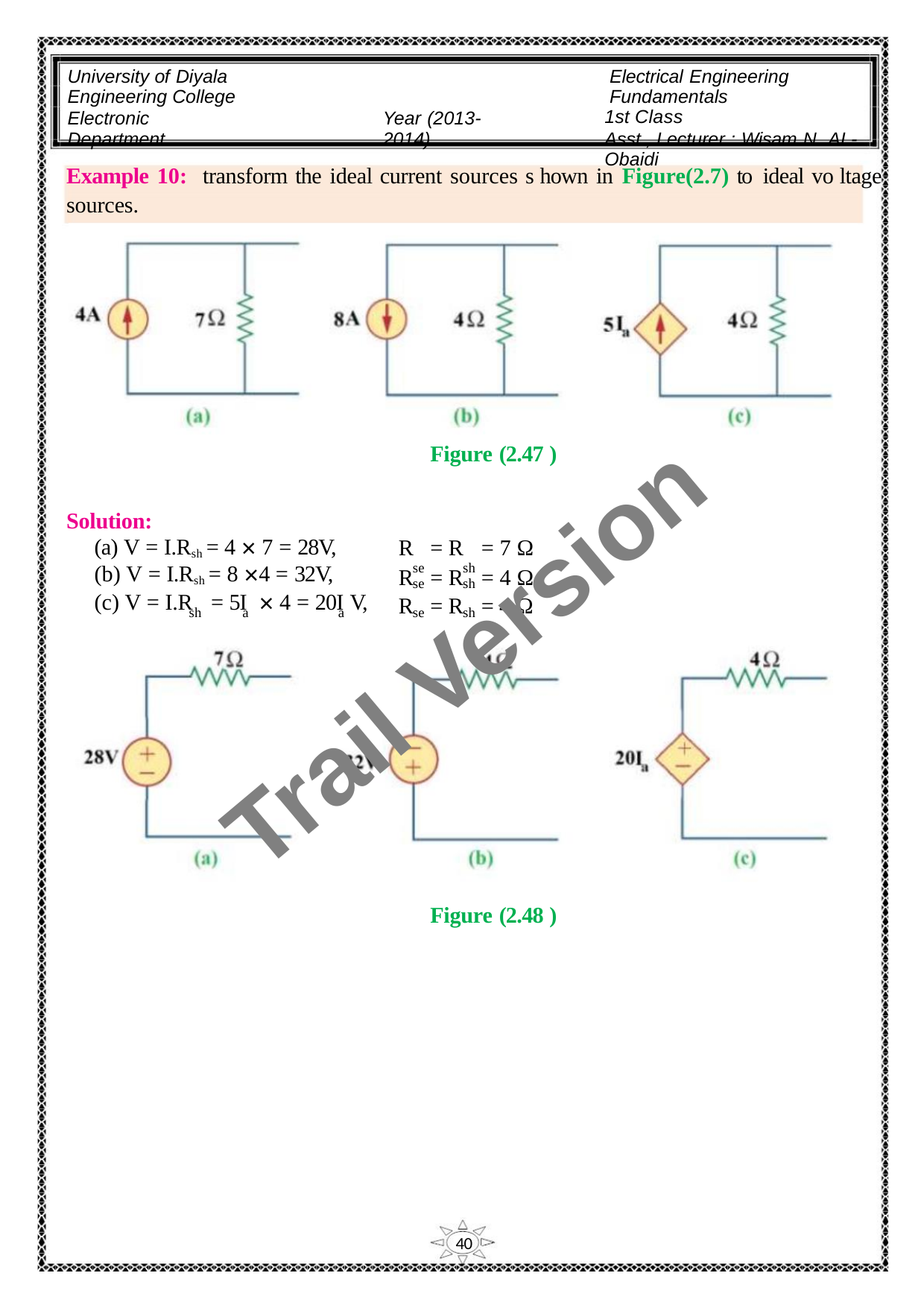

University of Diyala
Engineering College
Electronic Department
Electrical Engineering Fundamentals
1st Class
Asst., Lecturer : Wisam N. AL-Obaidi
Year (2013-2014)
Example 10: transform the ideal current sources s hown in Figure(2.7) to ideal vo ltage
sources.
Figure (2.47 )
Solution:
(a) V = I.Rsh = 4 × 7 = 28V,
(b) V = I.Rsh = 8 ×4 = 32V,
(c) V = I.R = 5I × 4 = 20I V,
R = R = 7 Ω
se sh
R = R = 4 Ω
se
sh
Trail Version
Trail Version
Trail Version
Trail Version
Trail Version
Trail Version
Trail Version
Trail Version
Trail Version
Trail Version
Trail Version
Trail Version
Trail Version
R = R = 4 Ω
sh
a
a
se
sh
Figure (2.48 )
40